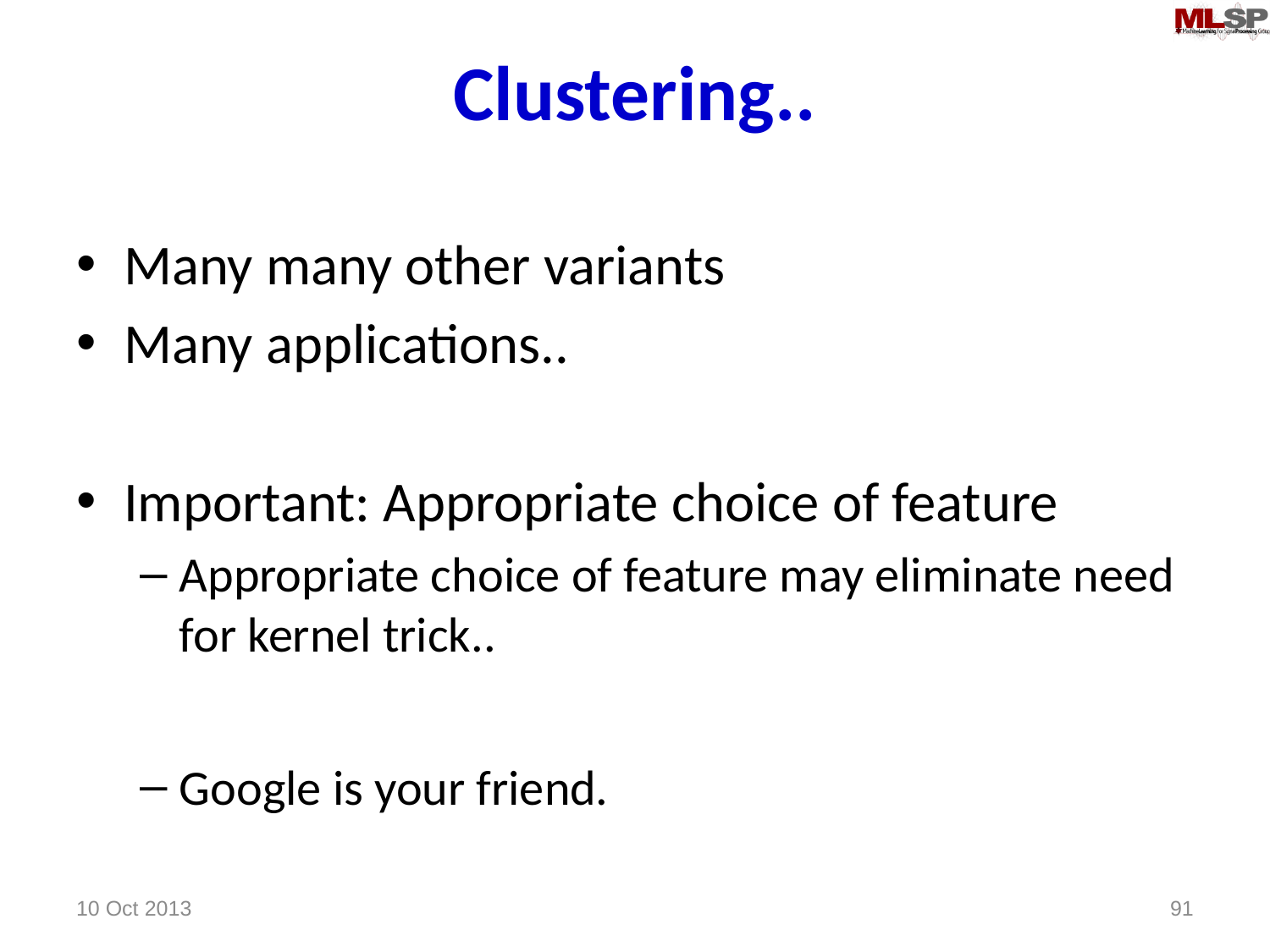

# Clustering..
Many many other variants
Many applications..

Important: Appropriate choice of feature
Appropriate choice of feature may eliminate need for kernel trick..

Google is your friend.
10 Oct 2013
91